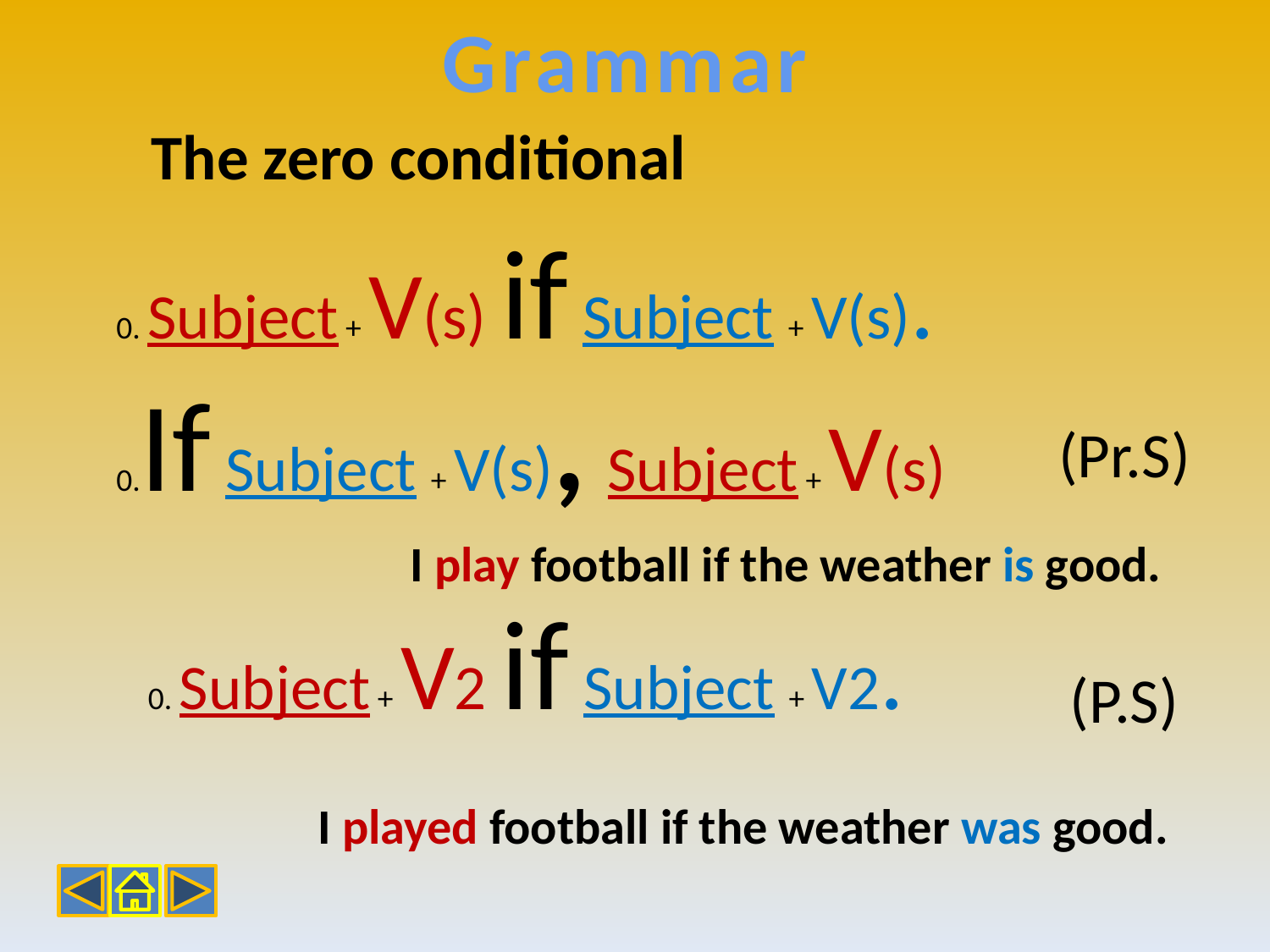

Grammar
The zero conditional
0. Subject + V(s) if Subject + V(s). 0.If Subject + V(s), Subject + V(s)
(Pr.S)
I play football if the weather is good.
0. Subject + V2 if Subject + V2.
(P.S)
I played football if the weather was good.